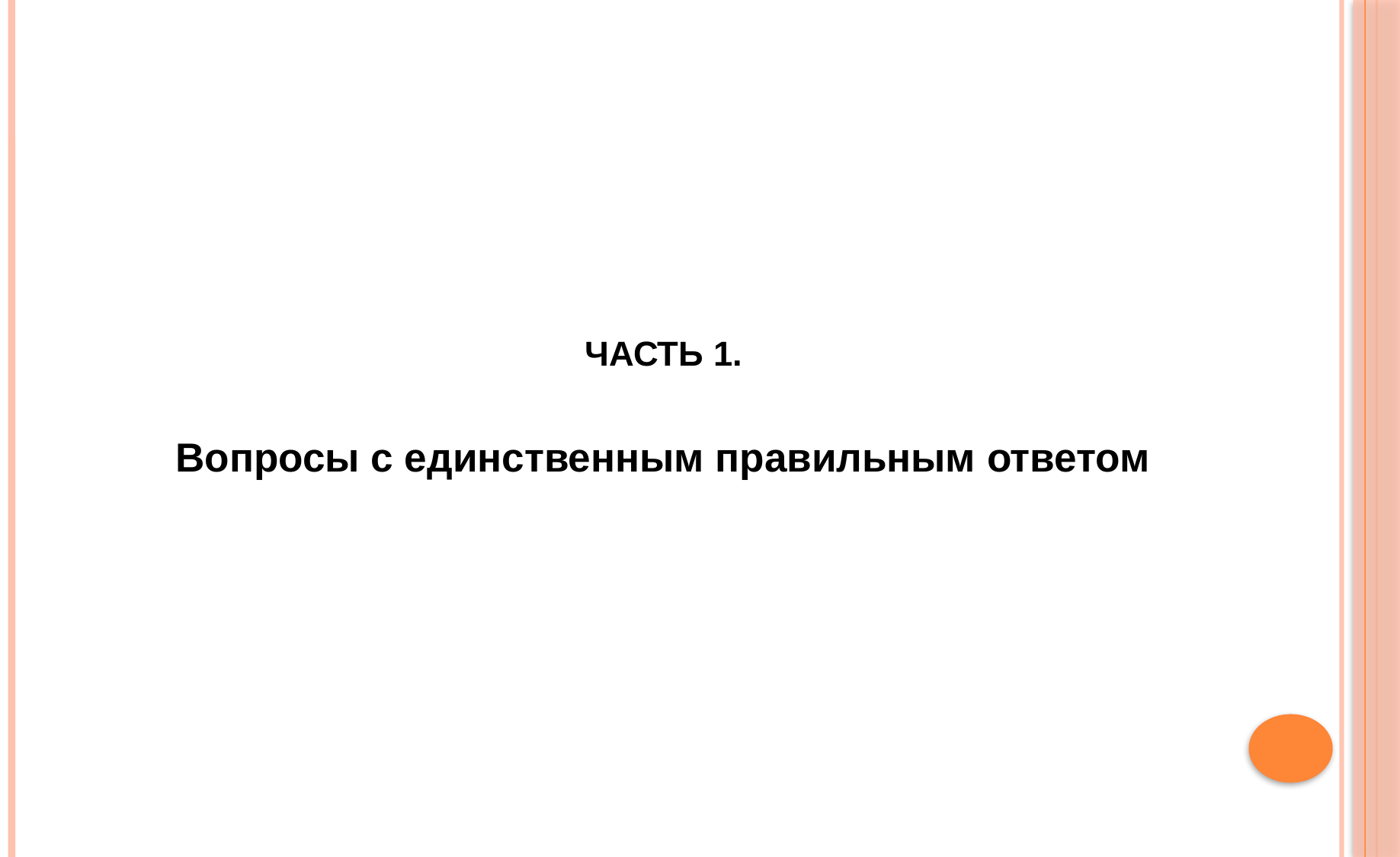

ЧАСТЬ 1.

Вопросы с единственным правильным ответом